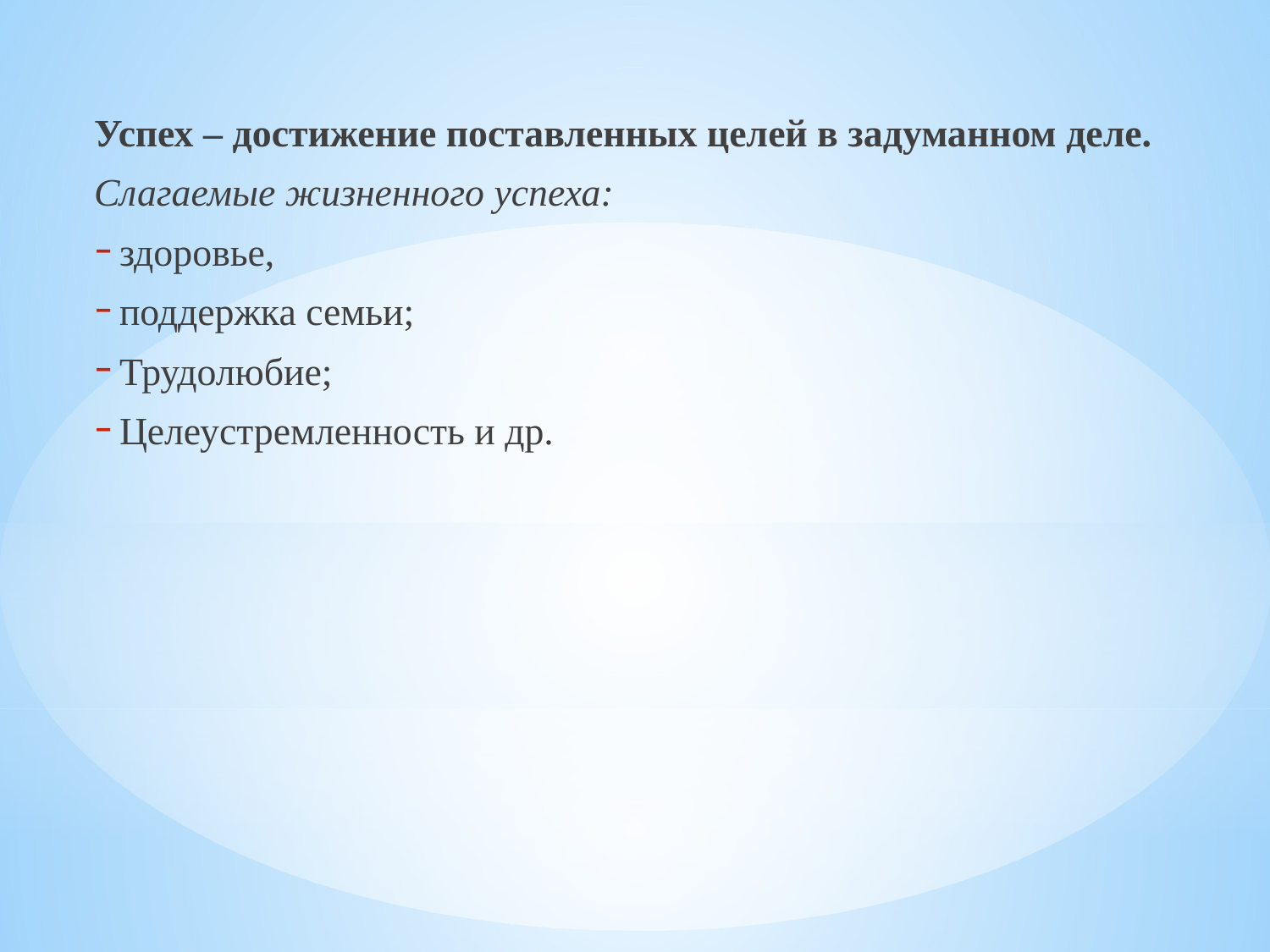

Успех – достижение поставленных целей в задуманном деле.
Слагаемые жизненного успеха:
здоровье,
поддержка семьи;
Трудолюбие;
Целеустремленность и др.
#